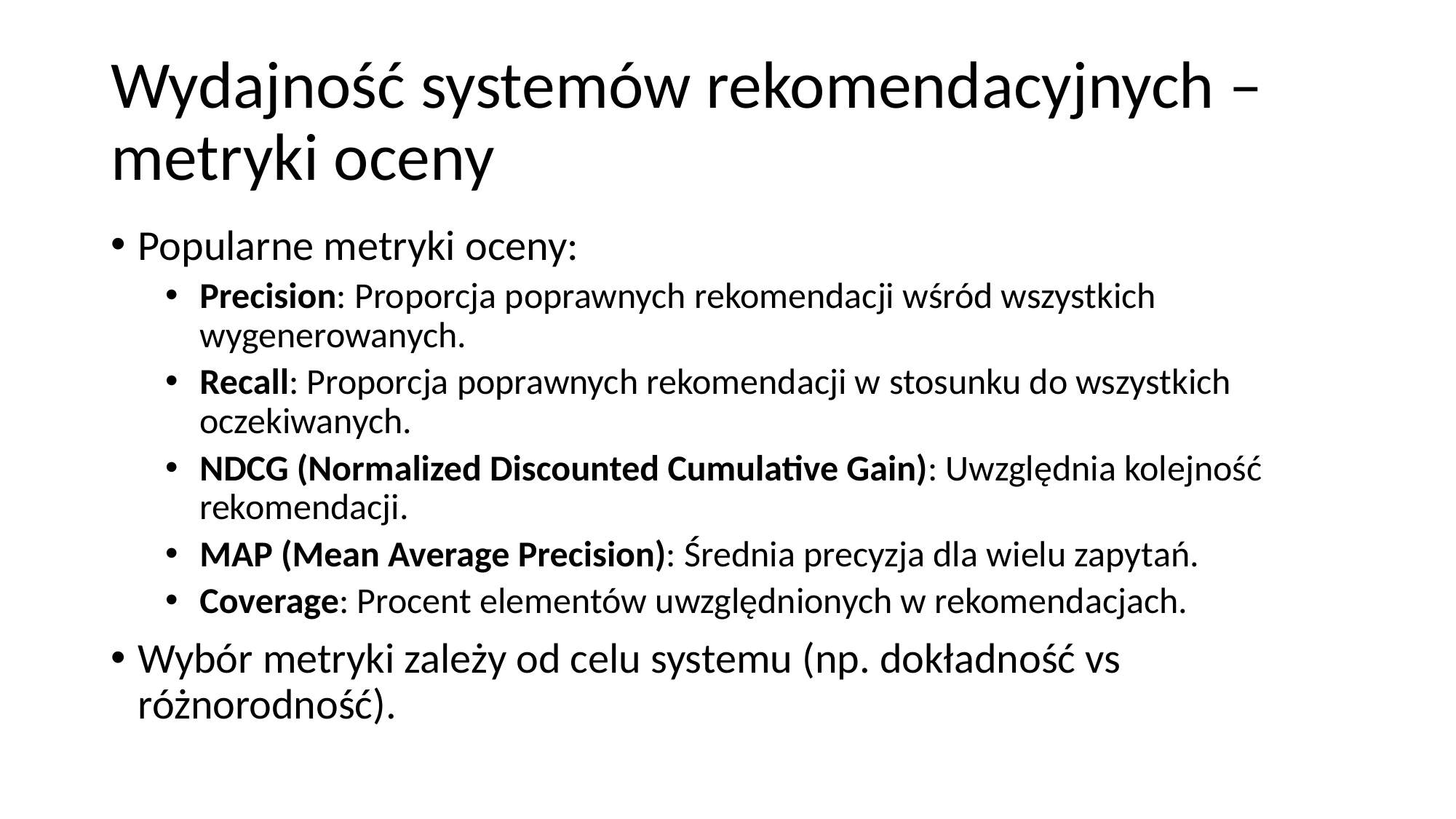

# Wydajność systemów rekomendacyjnych – metryki oceny
Popularne metryki oceny:
Precision: Proporcja poprawnych rekomendacji wśród wszystkich wygenerowanych.
Recall: Proporcja poprawnych rekomendacji w stosunku do wszystkich oczekiwanych.
NDCG (Normalized Discounted Cumulative Gain): Uwzględnia kolejność rekomendacji.
MAP (Mean Average Precision): Średnia precyzja dla wielu zapytań.
Coverage: Procent elementów uwzględnionych w rekomendacjach.
Wybór metryki zależy od celu systemu (np. dokładność vs różnorodność).